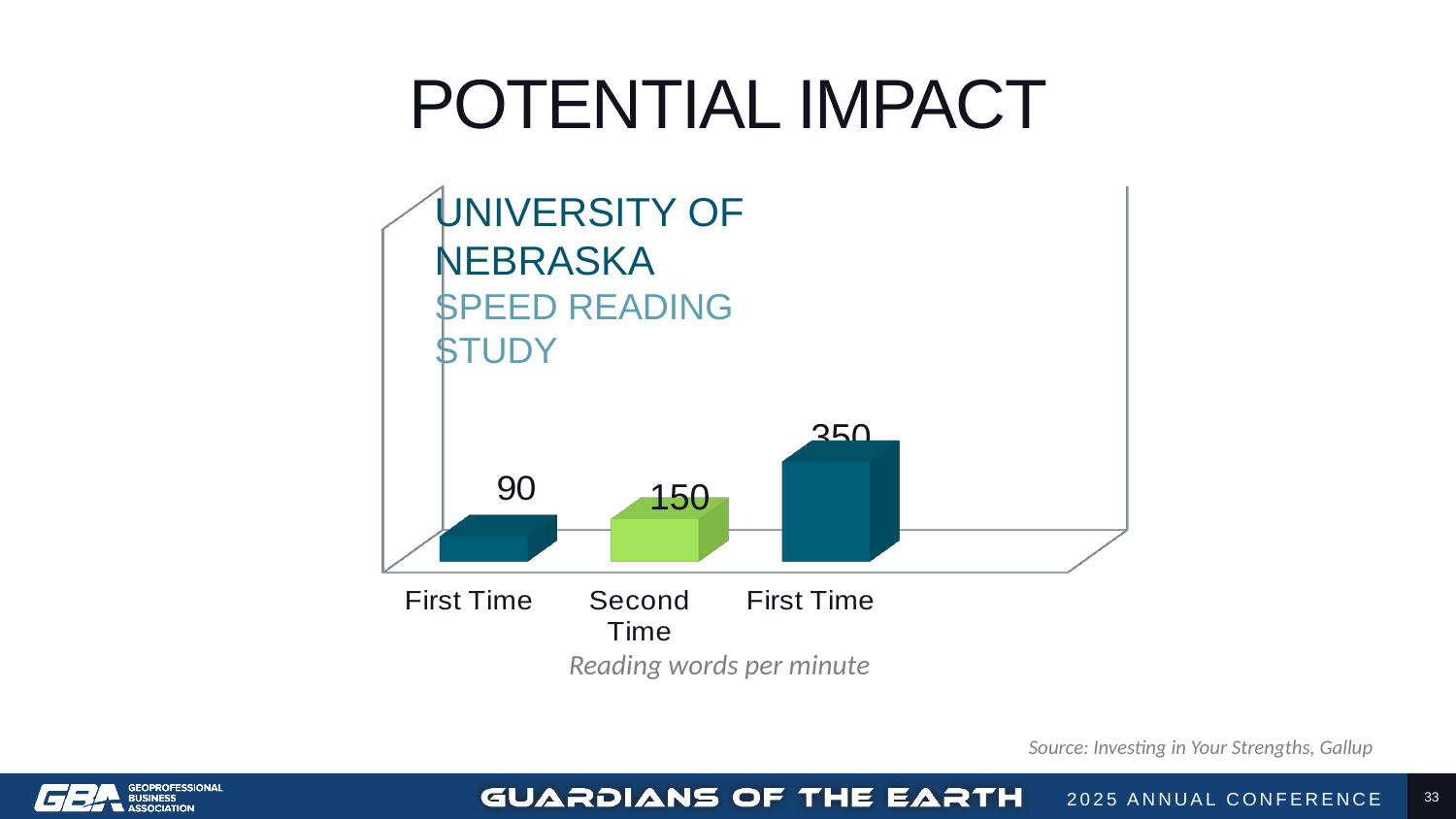

# POTENTIAL IMPACT

[unsupported chart]

150
UNIVERSITY OF NEBRASKA
SPEED READING STUDY
350
Reading words per minute
Source: Investing in Your Strengths, Gallup
33